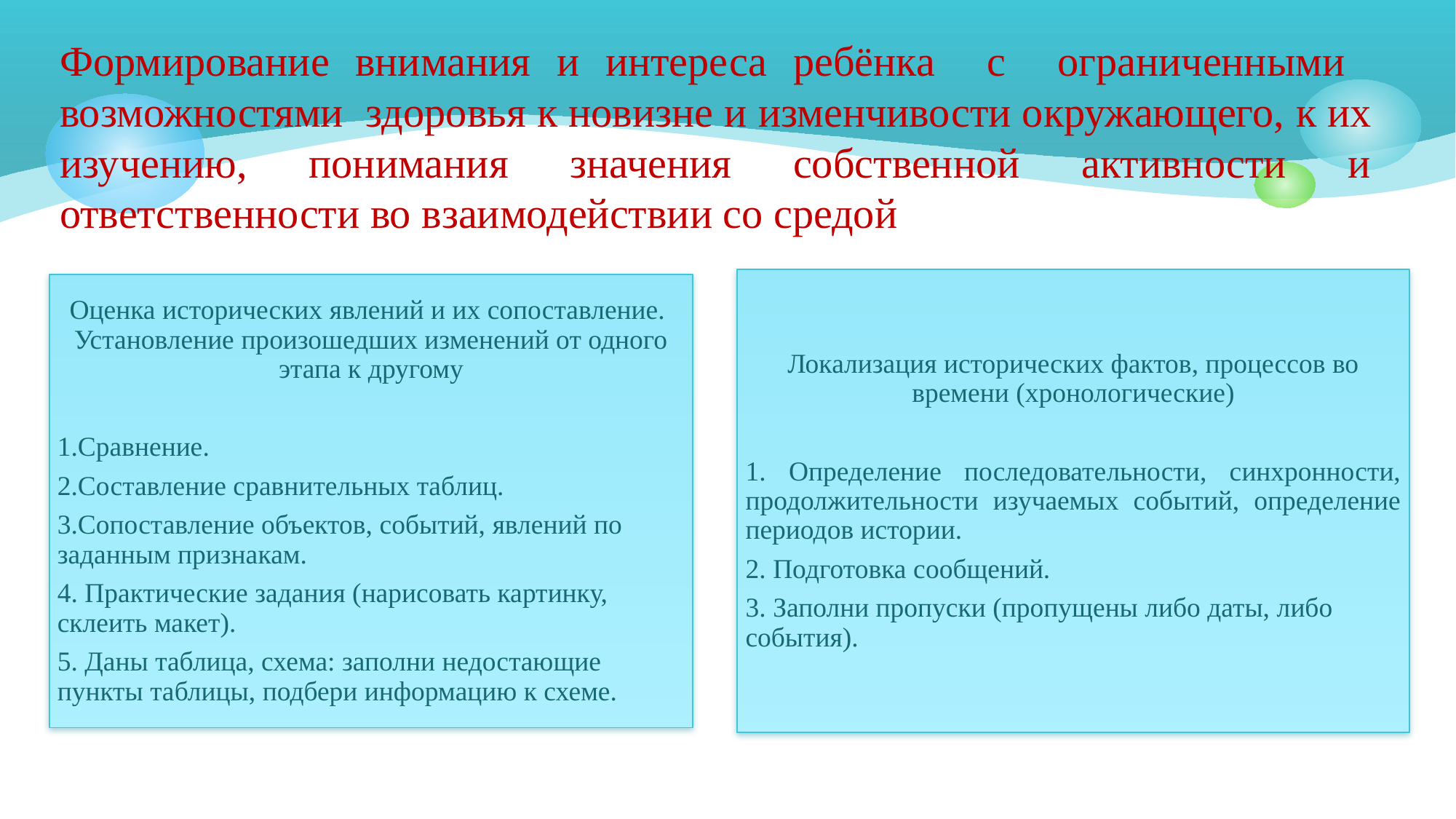

Формирование внимания и интереса ребёнка  с  ограниченными  возможностями  здоровья к новизне и изменчивости окружающего, к их изучению, понимания значения собственной активности и ответственности во взаимодействии со средой
Оценка исторических явлений и их сопоставление.  Установление произошедших изменений от одного этапа к другому

1.Сравнение.
2.Составление сравнительных таблиц.
3.Сопоставление объектов, событий, явлений по заданным признакам.
4. Практические задания (нарисовать картинку, склеить макет).
5. Даны таблица, схема: заполни недостающие пункты таблицы, подбери информацию к схеме.
Локализация исторических фактов, процессов во времени (хронологические)

1. Определение последовательности, синхронности, продолжительности изучаемых событий, определение периодов истории.
2. Подготовка сообщений.
3. Заполни пропуски (пропущены либо даты, либо события).